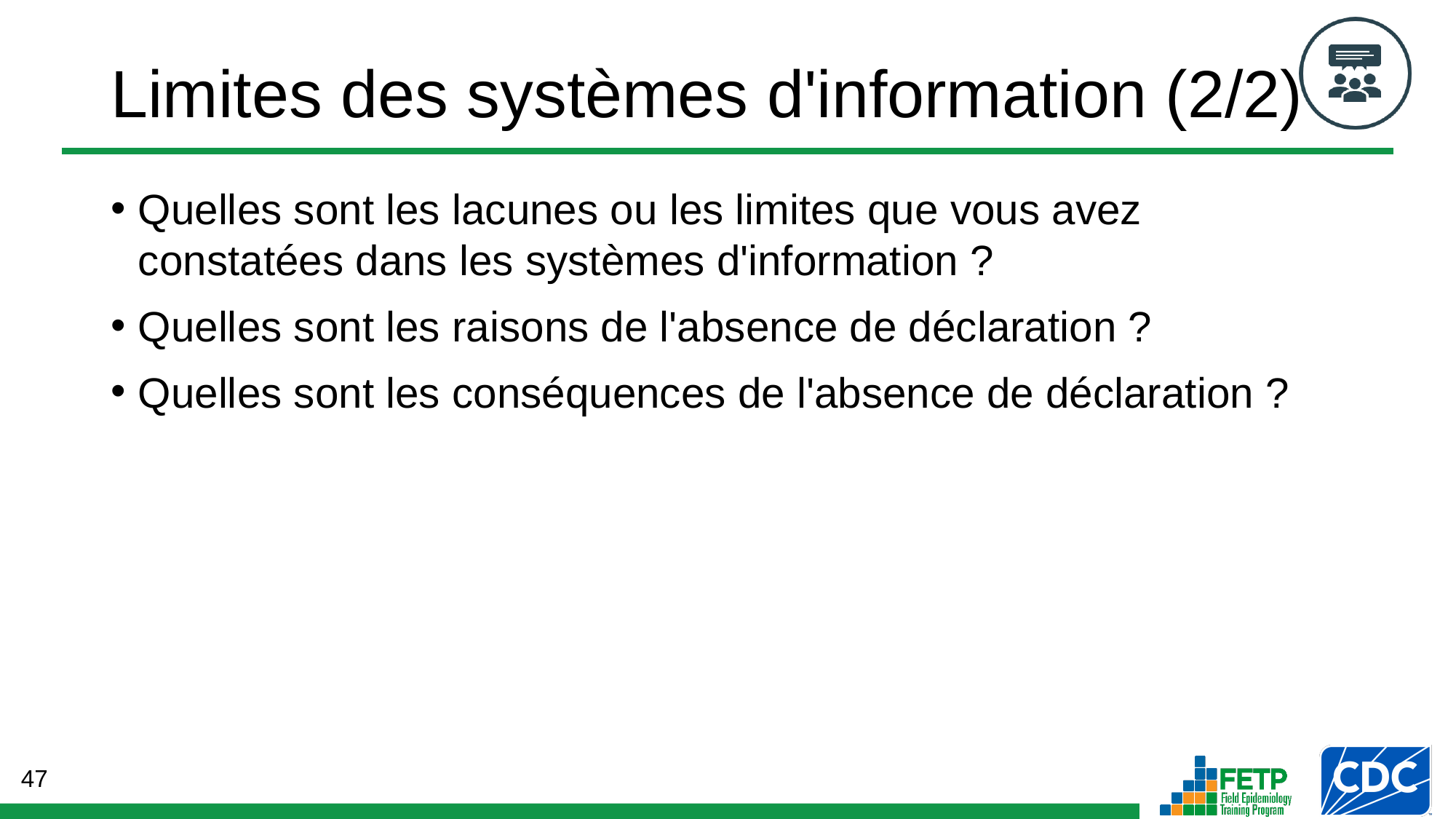

# Limites des systèmes d'information (2/2)
Quelles sont les lacunes ou les limites que vous avez constatées dans les systèmes d'information ?
Quelles sont les raisons de l'absence de déclaration ?
Quelles sont les conséquences de l'absence de déclaration ?